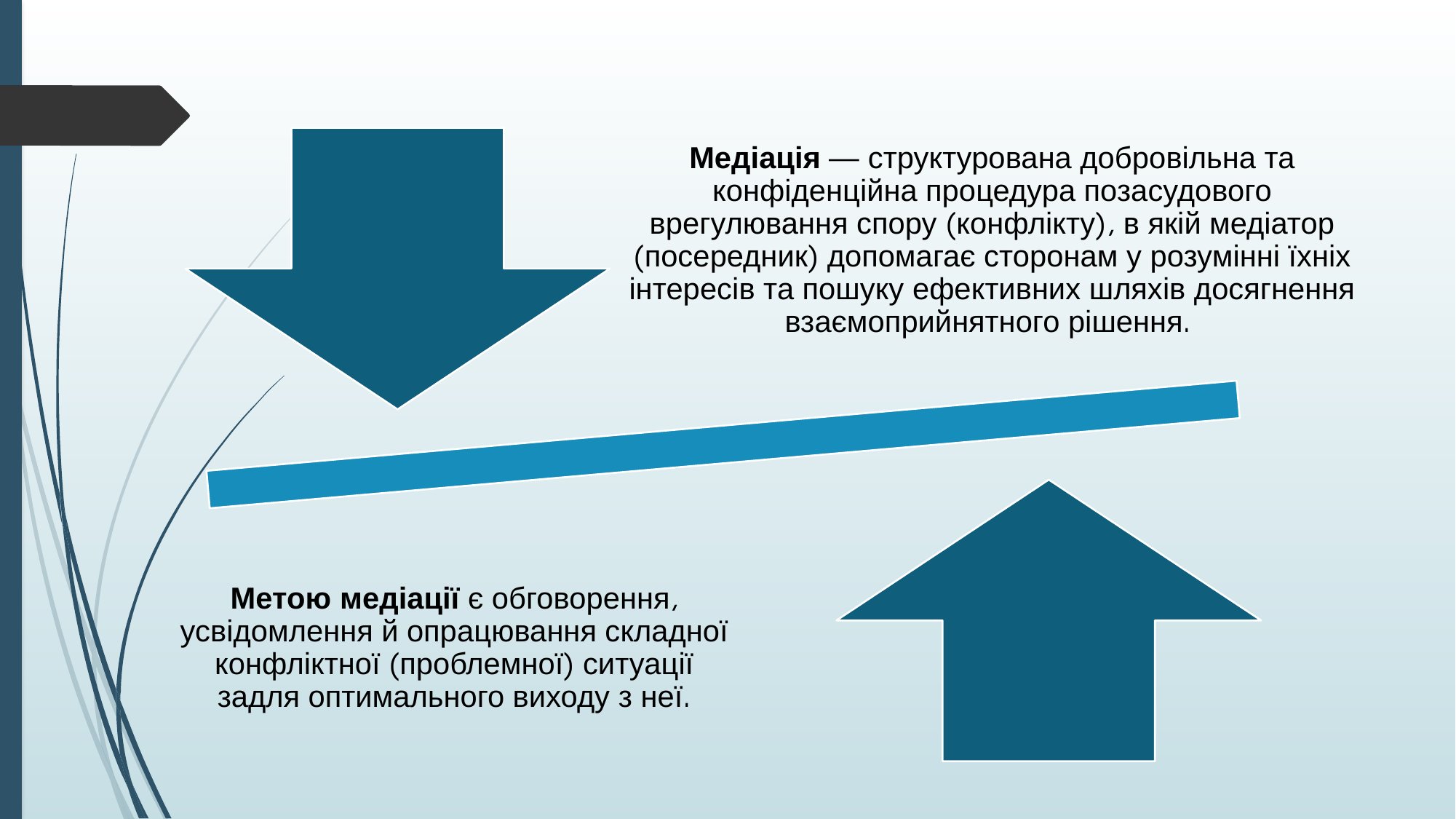

Медіація — структурована добровільна та конфіденційна процедура позасудового врегулювання спору (конфлікту), в якій медіатор (посередник) допомагає сторонам у розумінні їхніх інтересів та пошуку ефективних шляхів досягнення взаємоприйнятного рішення.
Метою медіації є обговорення, усвідомлення й опрацювання складної конфліктної (проблемної) ситуації задля оптимального виходу з неї.